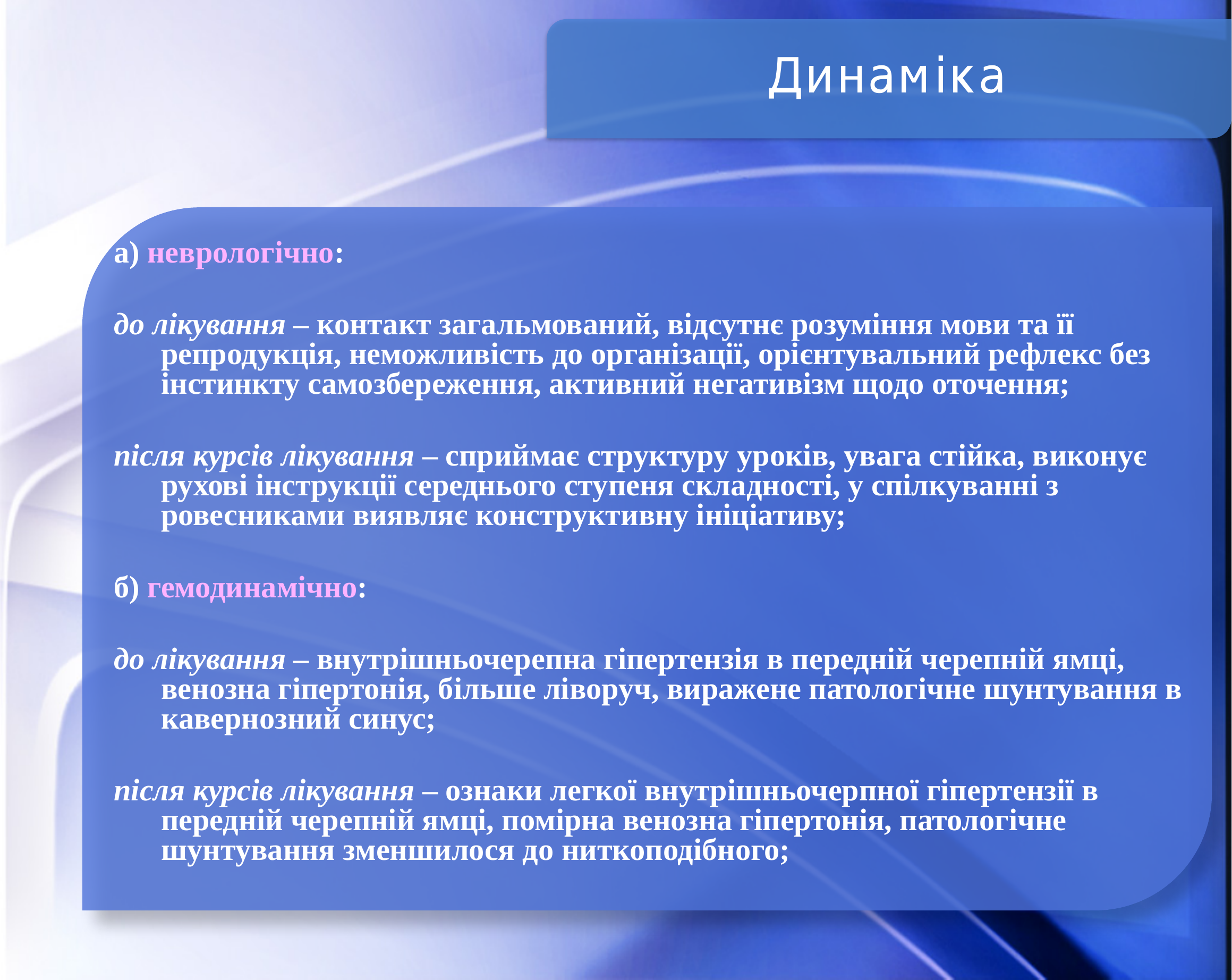

Динаміка

а) неврологічно:

до лікування – контакт загальмований, відсутнє розуміння мови та її репродукція, неможливість до організації, орієнтувальний рефлекс без інстинкту самозбереження, активний негативізм щодо оточення;

після курсів лікування – сприймає структуру уроків, увага стійка, виконує рухові інструкції середнього ступеня складності, у спілкуванні з ровесниками виявляє конструктивну ініціативу;

б) гемодинамічно:

до лікування – внутрішньочерепна гіпертензія в передній черепній ямці, венозна гіпертонія, більше ліворуч, виражене патологічне шунтування в кавернозний синус;

після курсів лікування – ознаки легкої внутрішньочерпної гіпертензії в передній черепній ямці, помірна венозна гіпертонія, патологічне шунтування зменшилося до ниткоподібного;